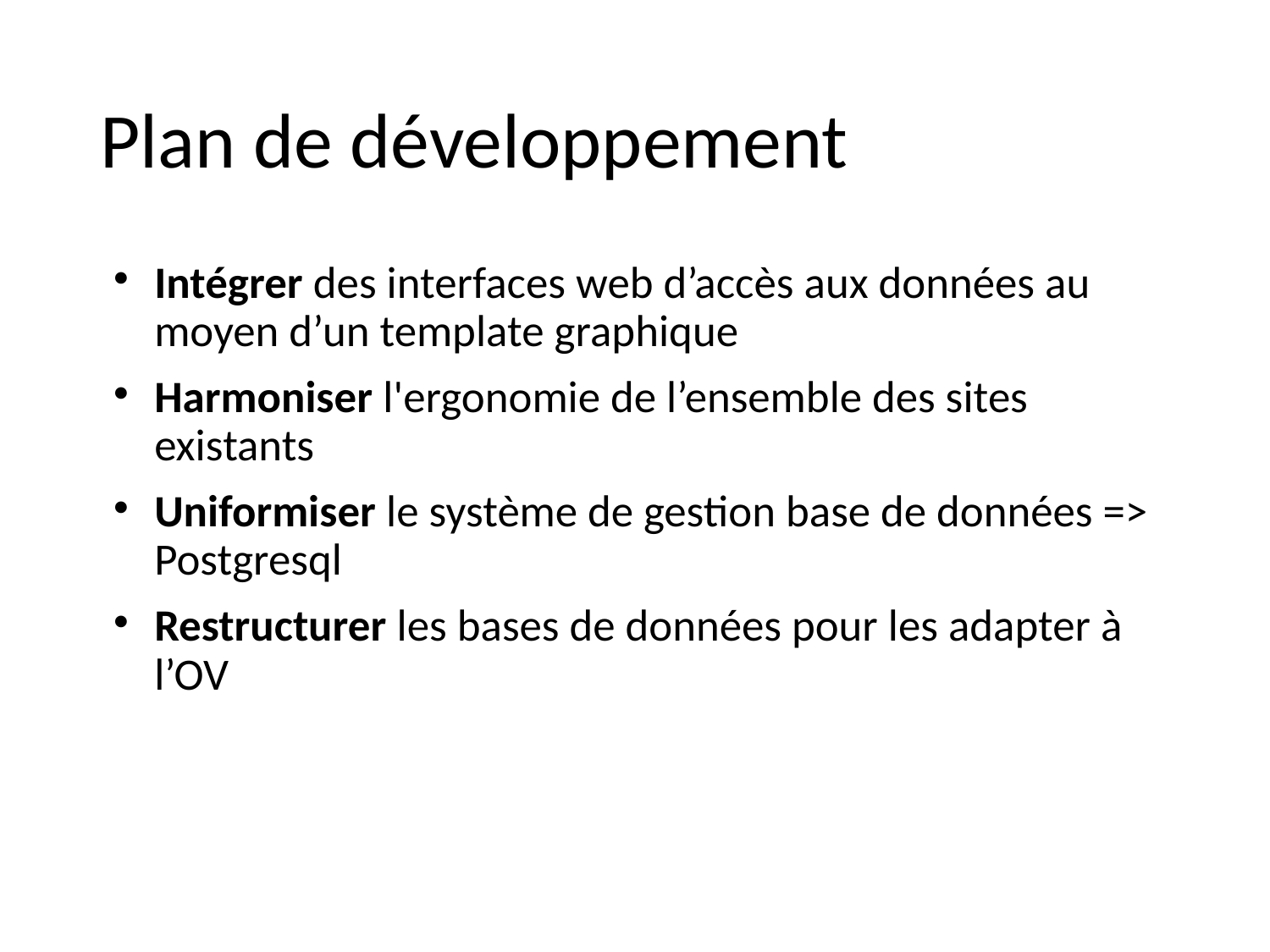

# Plan de développement
Intégrer des interfaces web d’accès aux données au moyen d’un template graphique
Harmoniser l'ergonomie de l’ensemble des sites existants
Uniformiser le système de gestion base de données => Postgresql
Restructurer les bases de données pour les adapter à l’OV